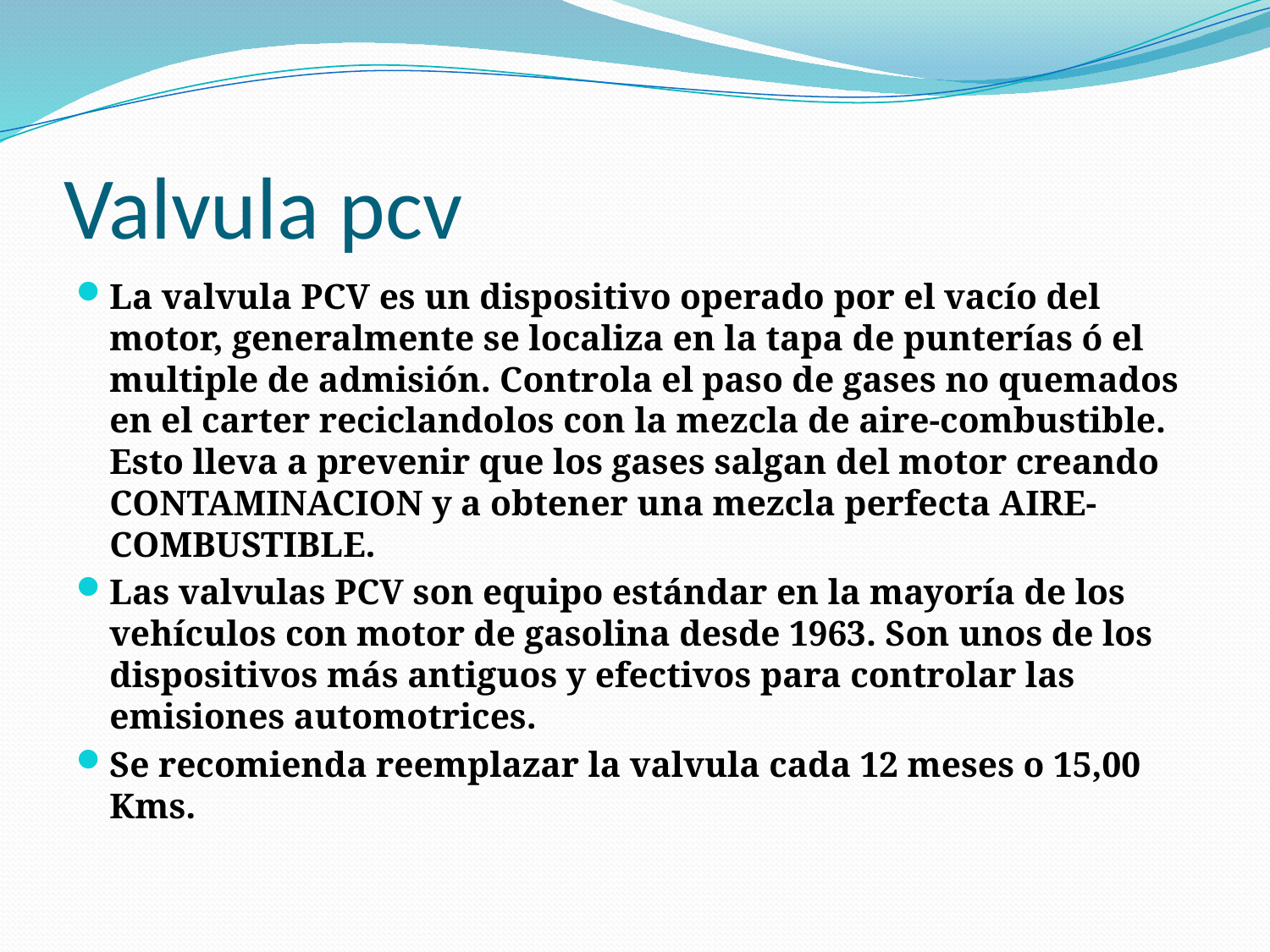

# Valvula pcv
La valvula PCV es un dispositivo operado por el vacío del motor, generalmente se localiza en la tapa de punterías ó el multiple de admisión. Controla el paso de gases no quemados en el carter reciclandolos con la mezcla de aire-combustible. Esto lleva a prevenir que los gases salgan del motor creando CONTAMINACION y a obtener una mezcla perfecta AIRE-COMBUSTIBLE.
Las valvulas PCV son equipo estándar en la mayoría de los vehículos con motor de gasolina desde 1963. Son unos de los dispositivos más antiguos y efectivos para controlar las emisiones automotrices.
Se recomienda reemplazar la valvula cada 12 meses o 15,00 Kms.